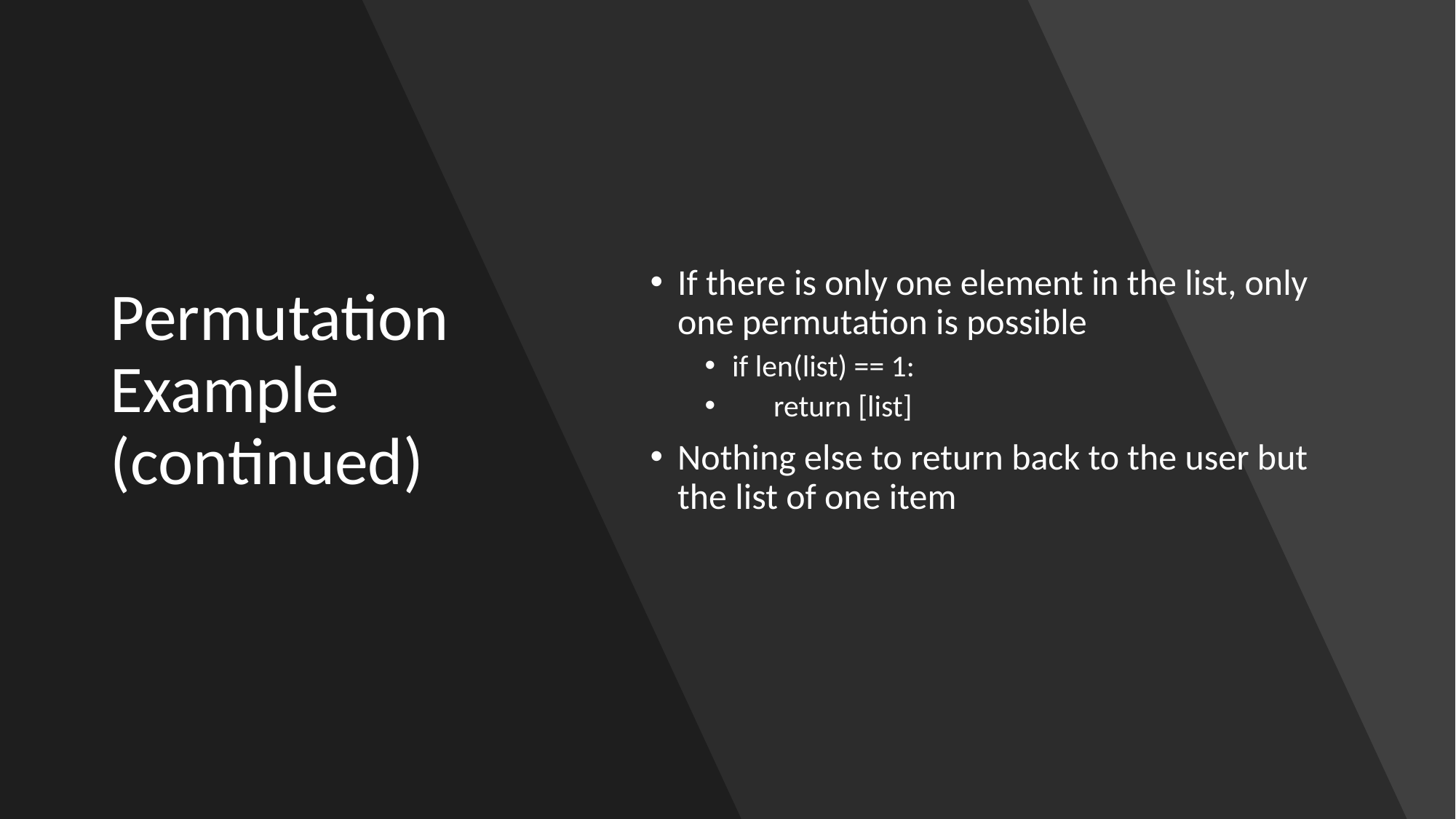

# Permutation Example (continued)
If there is only one element in the list, only one permutation is possible
if len(list) == 1:
      return [list]
Nothing else to return back to the user but the list of one item